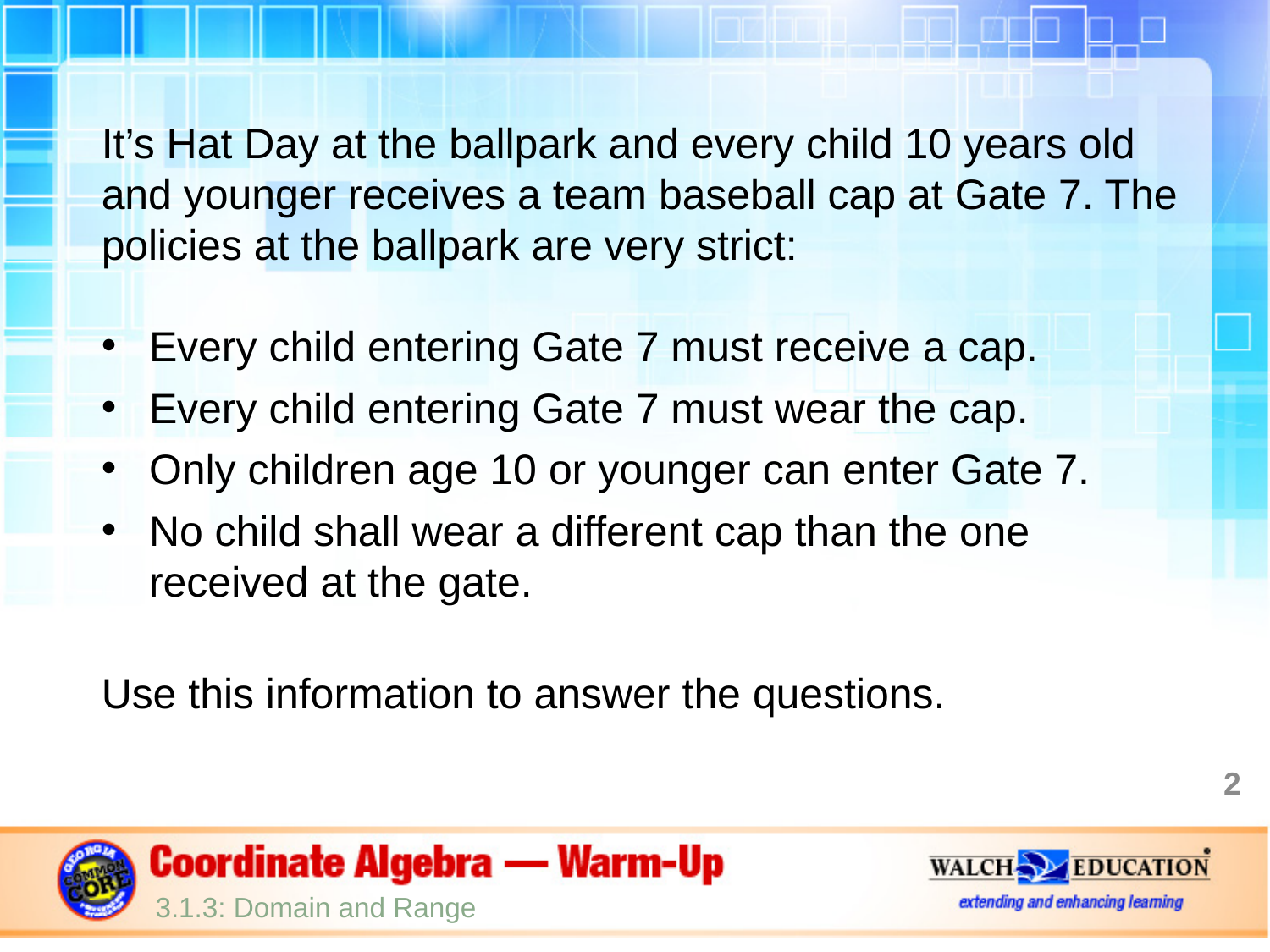

It’s Hat Day at the ballpark and every child 10 years old and younger receives a team baseball cap at Gate 7. The policies at the ballpark are very strict:

Every child entering Gate 7 must receive a cap.
Every child entering Gate 7 must wear the cap.
Only children age 10 or younger can enter Gate 7.
No child shall wear a different cap than the one received at the gate.

Use this information to answer the questions.

2
3.1.3: Domain and Range